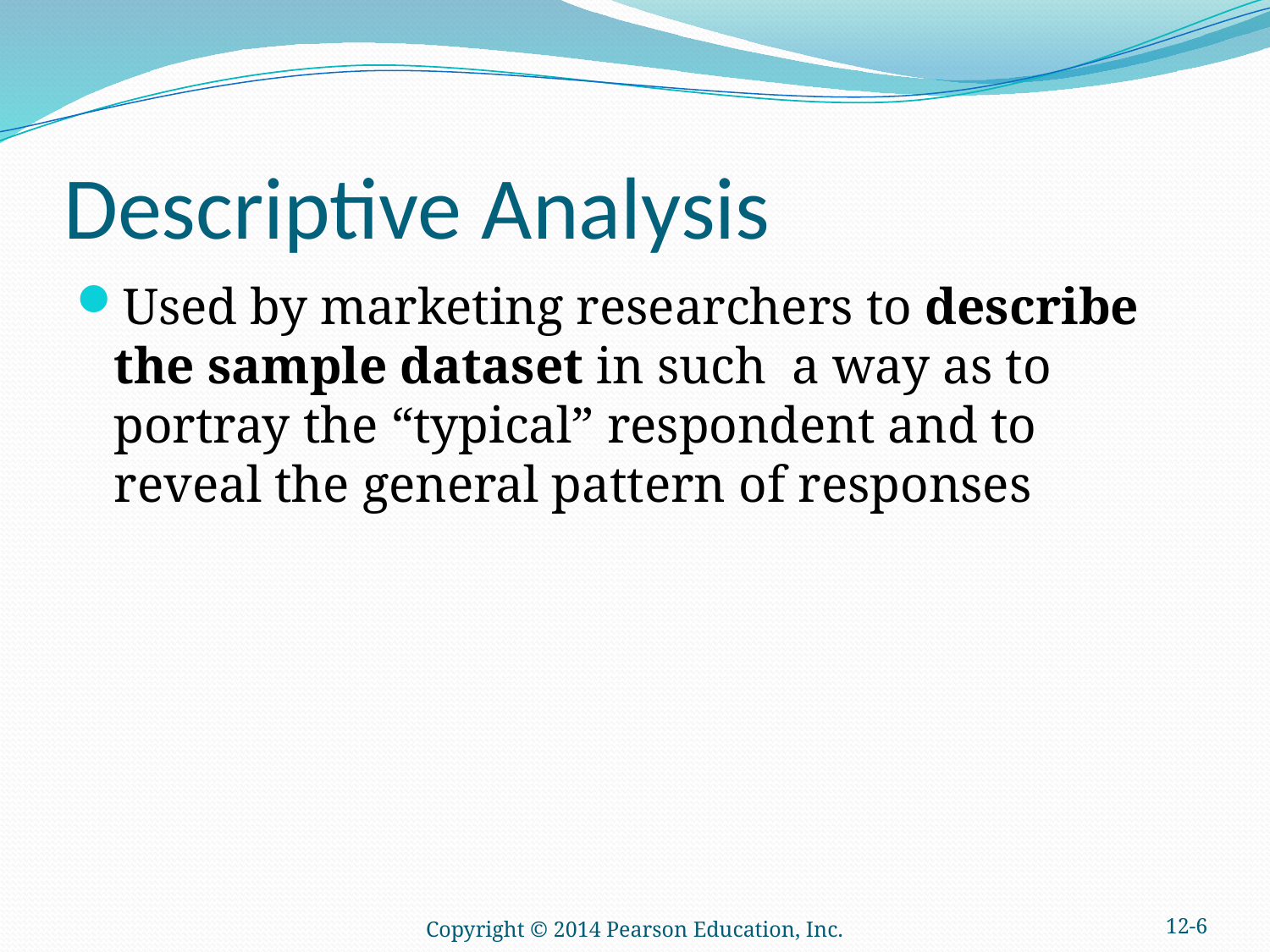

# Descriptive Analysis
Used by marketing researchers to describe the sample dataset in such  a way as to portray the “typical” respondent and to reveal the general pattern of responses